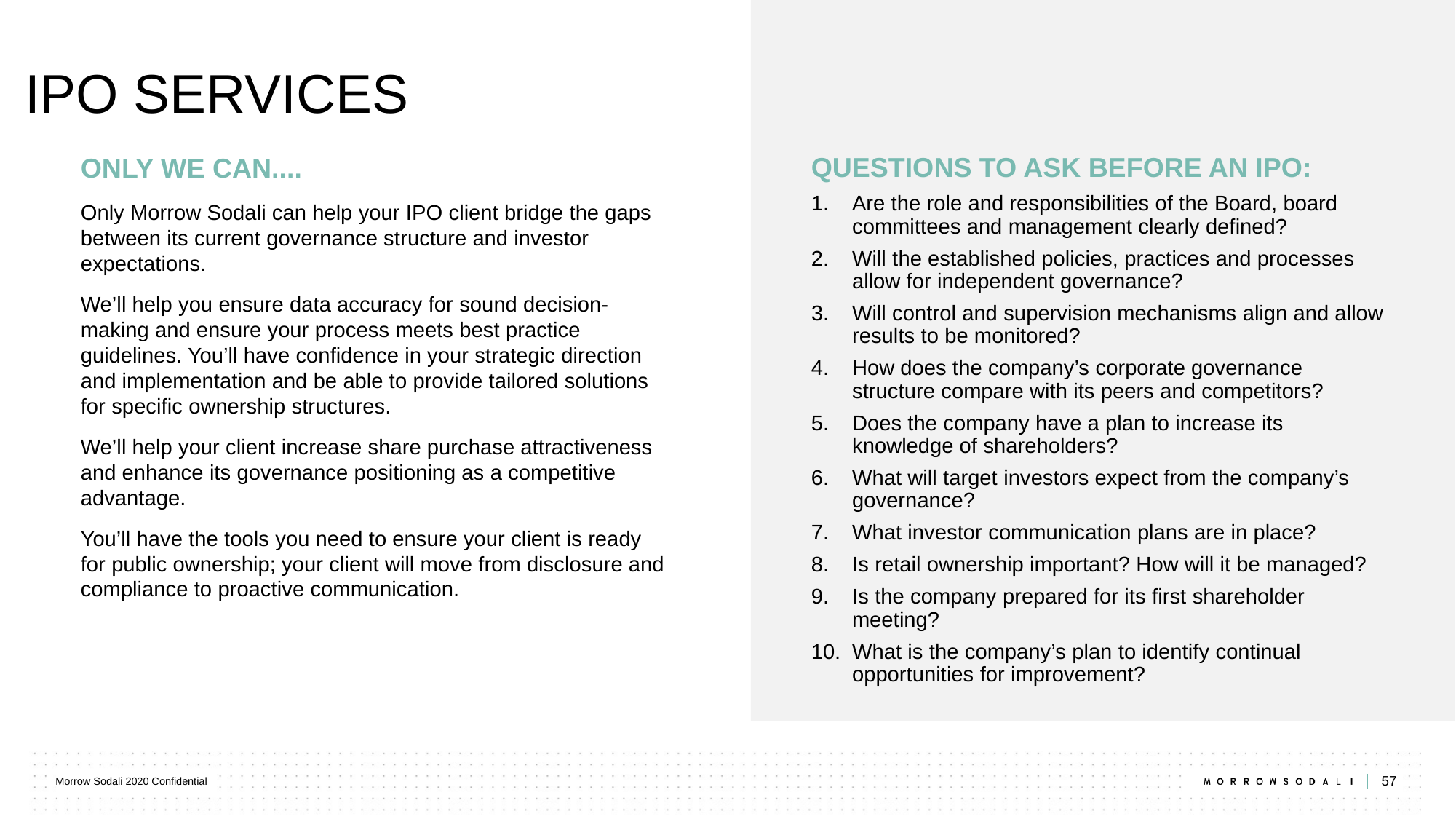

# IPO SERVICES
ONLY WE CAN....
Only Morrow Sodali can help your IPO client bridge the gaps between its current governance structure and investor expectations.
We’ll help you ensure data accuracy for sound decision-making and ensure your process meets best practice guidelines. You’ll have confidence in your strategic direction and implementation and be able to provide tailored solutions for specific ownership structures.
We’ll help your client increase share purchase attractiveness and enhance its governance positioning as a competitive advantage.
You’ll have the tools you need to ensure your client is ready for public ownership; your client will move from disclosure and compliance to proactive communication.

QUESTIONS TO ASK BEFORE AN IPO:
Are the role and responsibilities of the Board, board committees and management clearly defined?
Will the established policies, practices and processes allow for independent governance?
Will control and supervision mechanisms align and allow results to be monitored?
How does the company’s corporate governance structure compare with its peers and competitors?
Does the company have a plan to increase its knowledge of shareholders?
What will target investors expect from the company’s governance?
What investor communication plans are in place?
Is retail ownership important? How will it be managed?
Is the company prepared for its first shareholder meeting?
What is the company’s plan to identify continual opportunities for improvement?